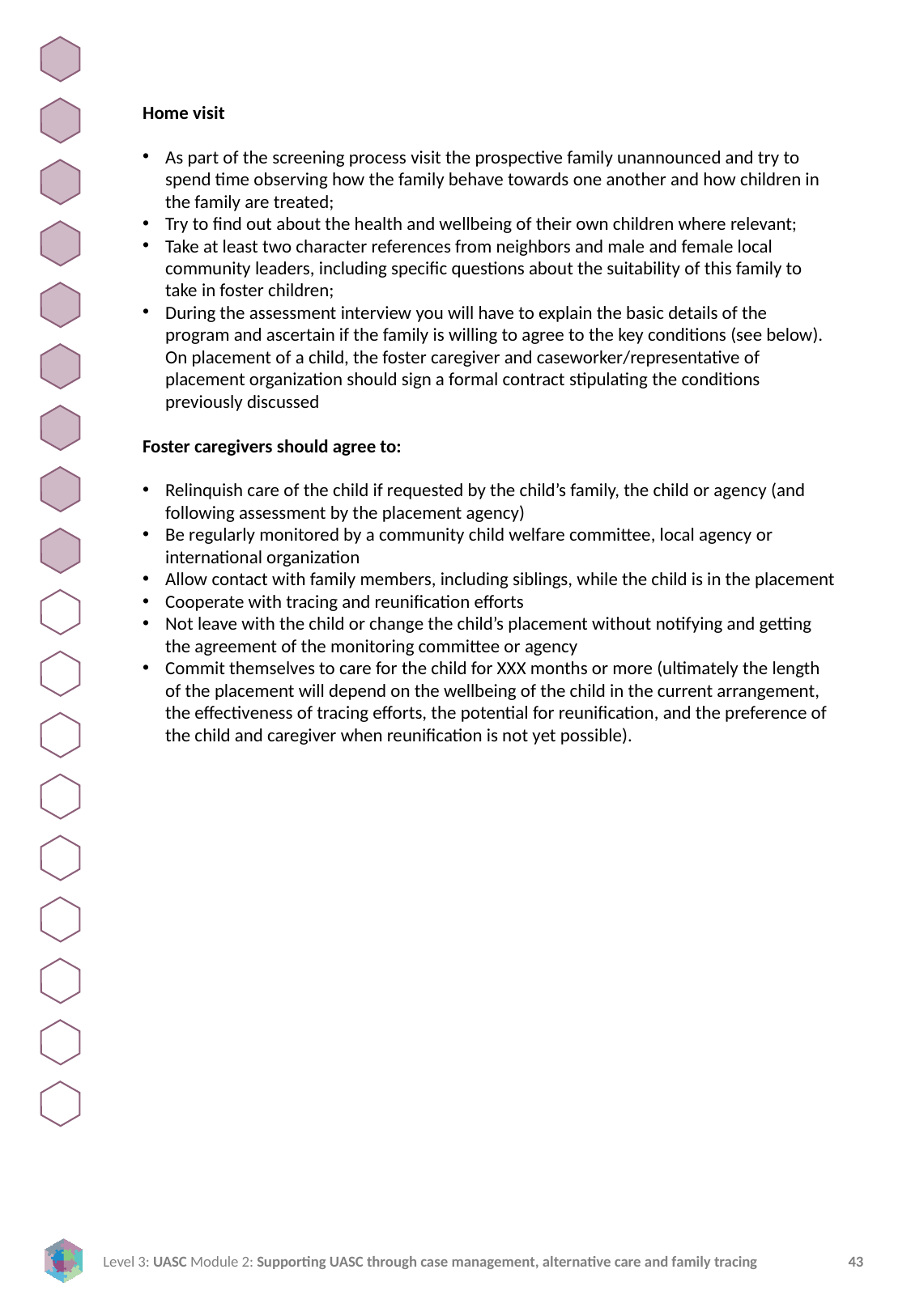

Home visit

As part of the screening process visit the prospective family unannounced and try to spend time observing how the family behave towards one another and how children in the family are treated;
Try to find out about the health and wellbeing of their own children where relevant;
Take at least two character references from neighbors and male and female local community leaders, including specific questions about the suitability of this family to take in foster children;
During the assessment interview you will have to explain the basic details of the program and ascertain if the family is willing to agree to the key conditions (see below). On placement of a child, the foster caregiver and caseworker/representative of placement organization should sign a formal contract stipulating the conditions previously discussed

Foster caregivers should agree to:

Relinquish care of the child if requested by the child’s family, the child or agency (and following assessment by the placement agency)
Be regularly monitored by a community child welfare committee, local agency or international organization
Allow contact with family members, including siblings, while the child is in the placement
Cooperate with tracing and reunification efforts
Not leave with the child or change the child’s placement without notifying and getting the agreement of the monitoring committee or agency
Commit themselves to care for the child for XXX months or more (ultimately the length of the placement will depend on the wellbeing of the child in the current arrangement, the effectiveness of tracing efforts, the potential for reunification, and the preference of the child and caregiver when reunification is not yet possible).